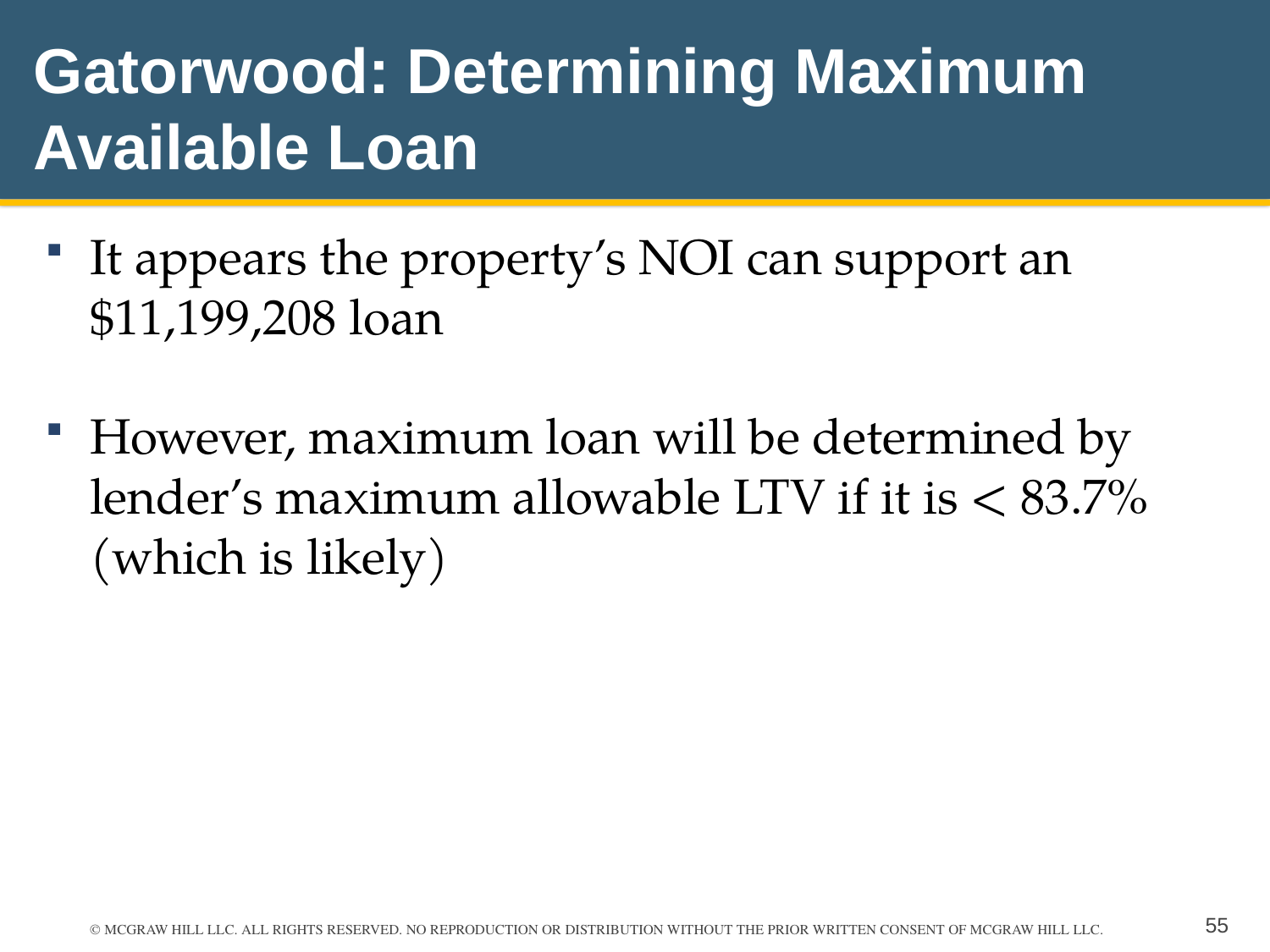

# Gatorwood: Determining Maximum Available Loan
It appears the property’s NOI can support an $11,199,208 loan

However, maximum loan will be determined by lender’s maximum allowable LTV if it is < 83.7% (which is likely)
© MCGRAW HILL LLC. ALL RIGHTS RESERVED. NO REPRODUCTION OR DISTRIBUTION WITHOUT THE PRIOR WRITTEN CONSENT OF MCGRAW HILL LLC.
55